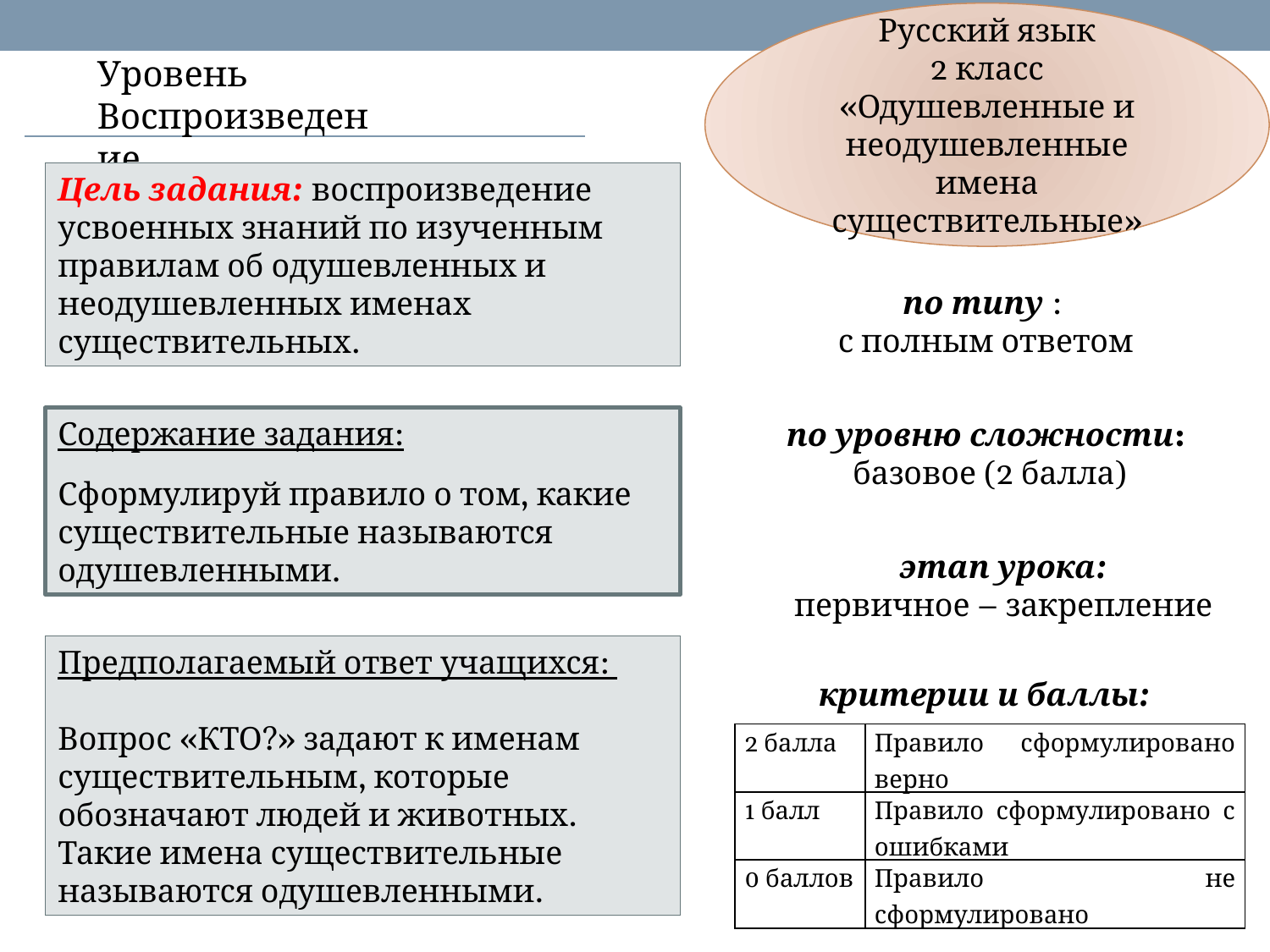

Русский язык
2 класс
«Одушевленные и неодушевленные имена существительные»
Уровень
Воспроизведение
Цель задания: воспроизведение усвоенных знаний по изученным правилам об одушевленных и неодушевленных именах существительных.
по типу :
с полным ответом
Содержание задания:

Сформулируй правило о том, какие существительные называются одушевленными.
по уровню сложности:
 базовое (2 балла)
этап урока:
первичное – закрепление
Предполагаемый ответ учащихся:

Вопрос «КТО?» задают к именам существительным, которые обозначают людей и животных. Такие имена существительные называются одушевленными.
критерии и баллы:

| 2 балла | Правило сформулировано верно |
| --- | --- |
| 1 балл | Правило сформулировано с ошибками |
| 0 баллов | Правило не сформулировано |